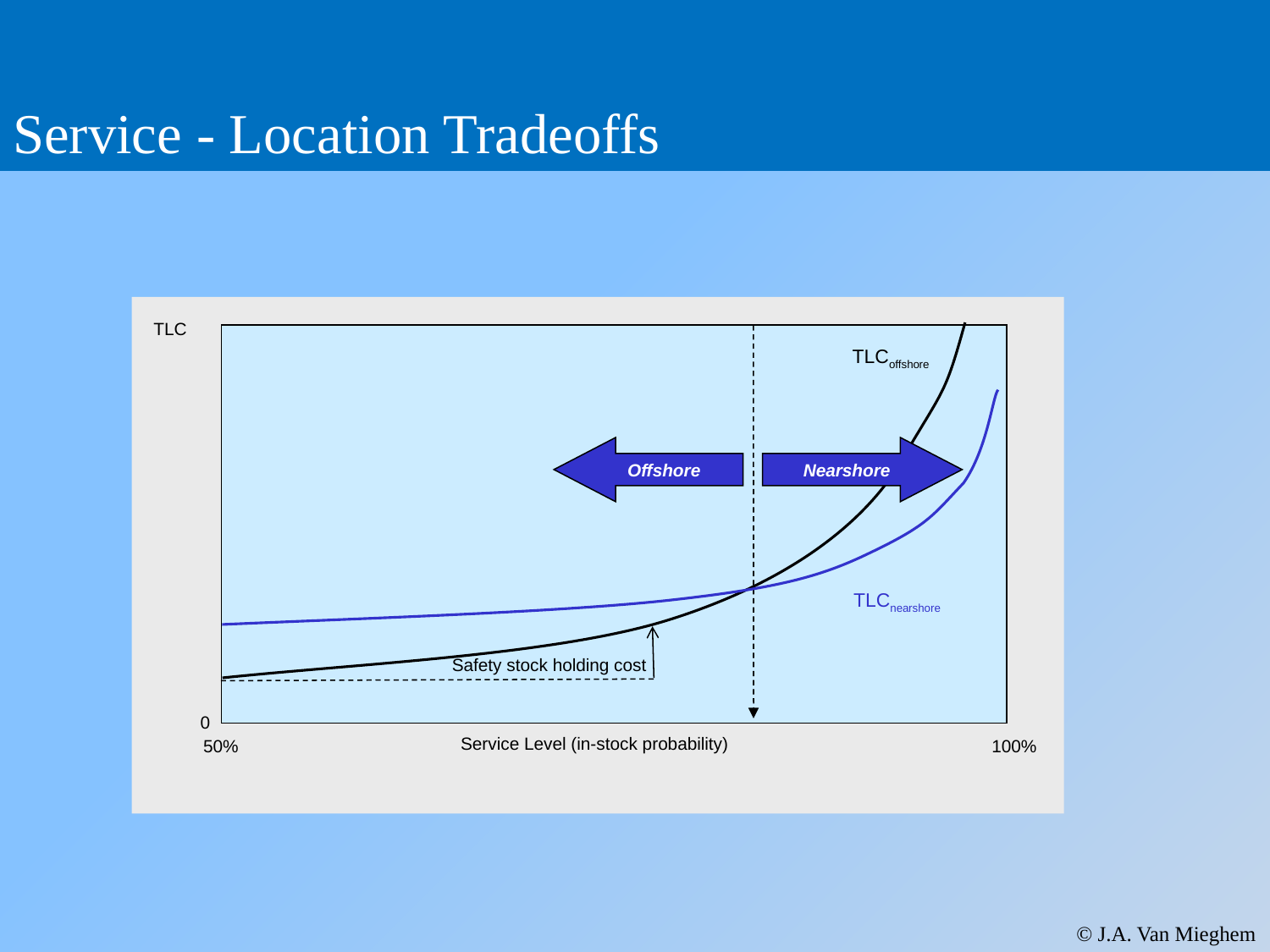

# Service - Location Tradeoffs

TLC

TLCoffshore

Nearshore
Offshore
TLCnearshore
Safety stock holding cost
0
Service Level (in-stock probability)
50%
100%